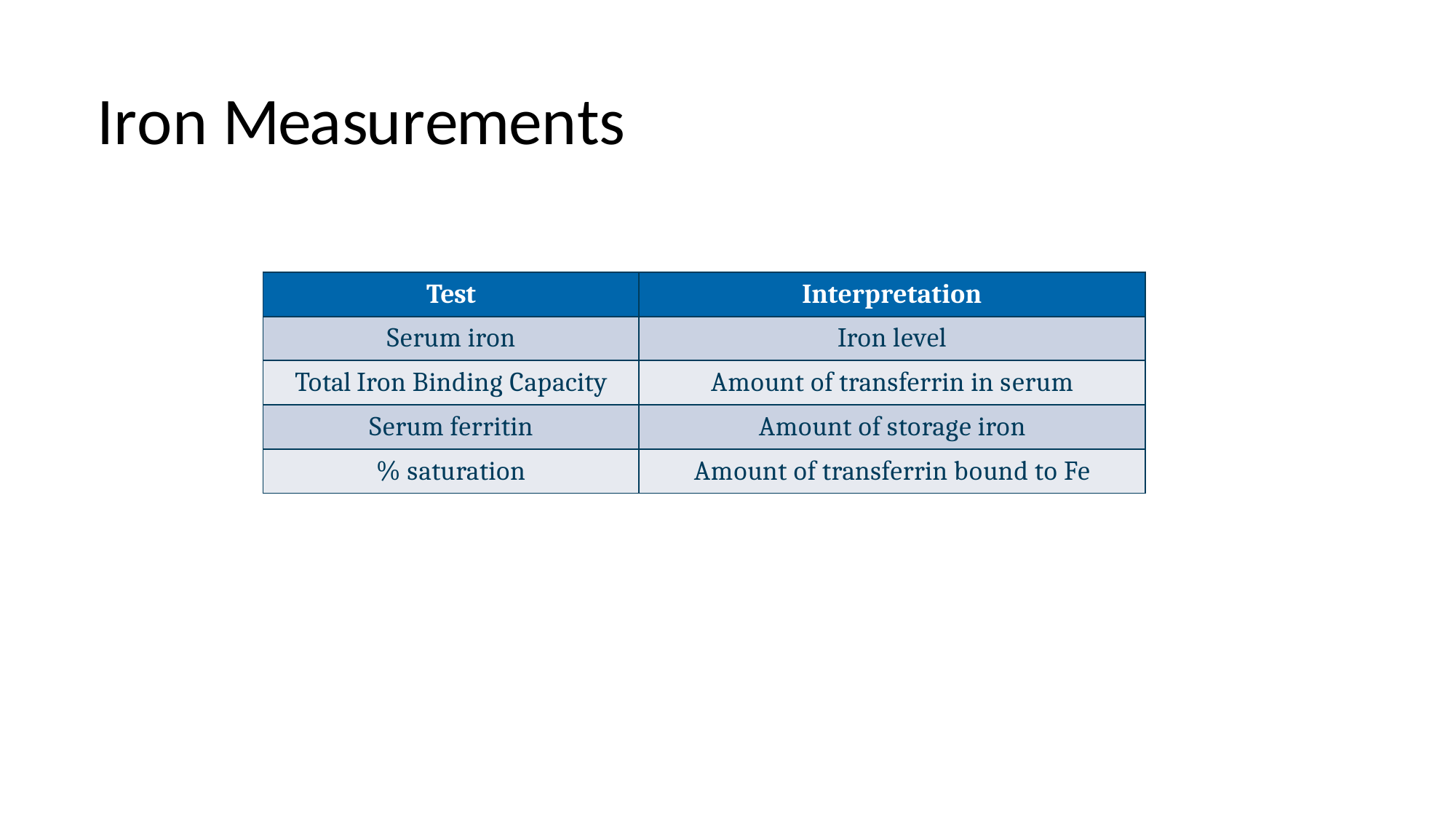

# Iron Measurements
| Test | Interpretation |
| --- | --- |
| Serum iron | Iron level |
| Total Iron Binding Capacity | Amount of transferrin in serum |
| Serum ferritin | Amount of storage iron |
| % saturation | Amount of transferrin bound to Fe |